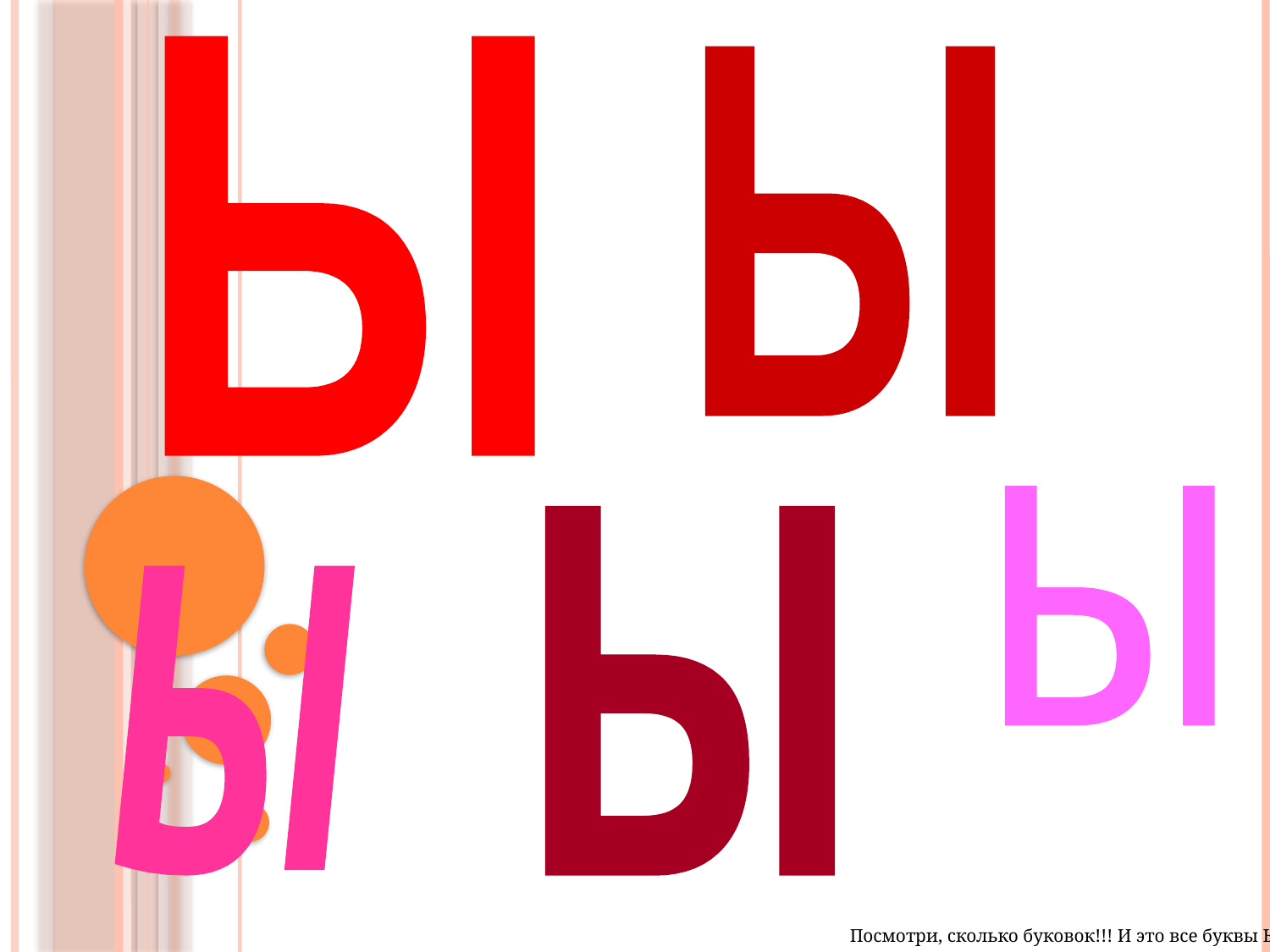

Ы
Ы
ы
ы
ы
Посмотри, сколько буковок!!! И это все буквы Ы